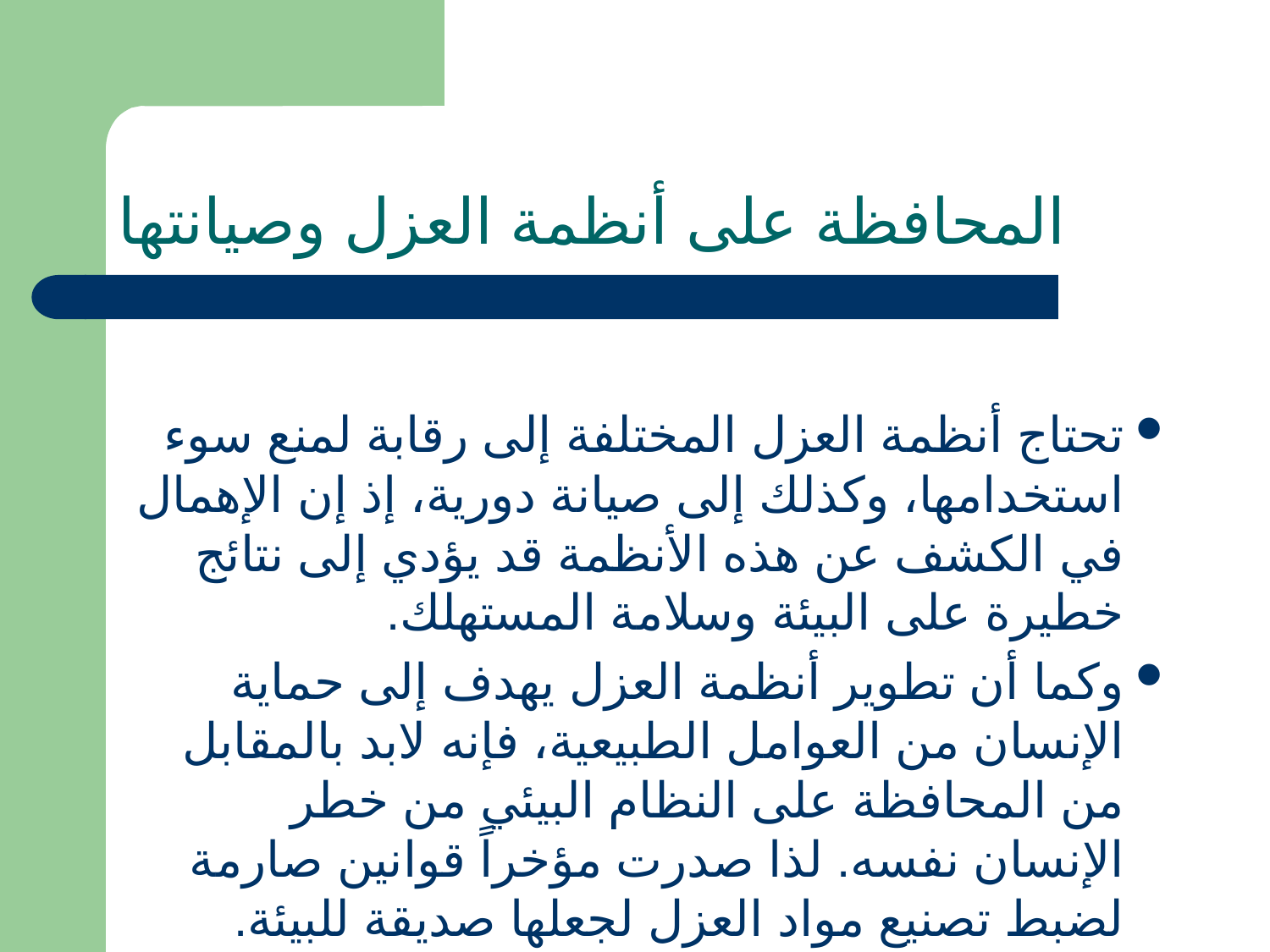

# المحافظة على أنظمة العزل وصيانتها

تحتاج أنظمة العزل المختلفة إلى رقابة لمنع سوء استخدامها، وكذلك إلى صيانة دورية، إذ إن الإهمال في الكشف عن هذه الأنظمة قد يؤدي إلى نتائج خطيرة على البيئة وسلامة المستهلك.
وكما أن تطوير أنظمة العزل يهدف إلى حماية الإنسان من العوامل الطبيعية، فإنه لابد بالمقابل من المحافظة على النظام البيئي من خطر الإنسان نفسه. لذا صدرت مؤخراً قوانين صارمة لضبط تصنيع مواد العزل لجعلها صديقة للبيئة.